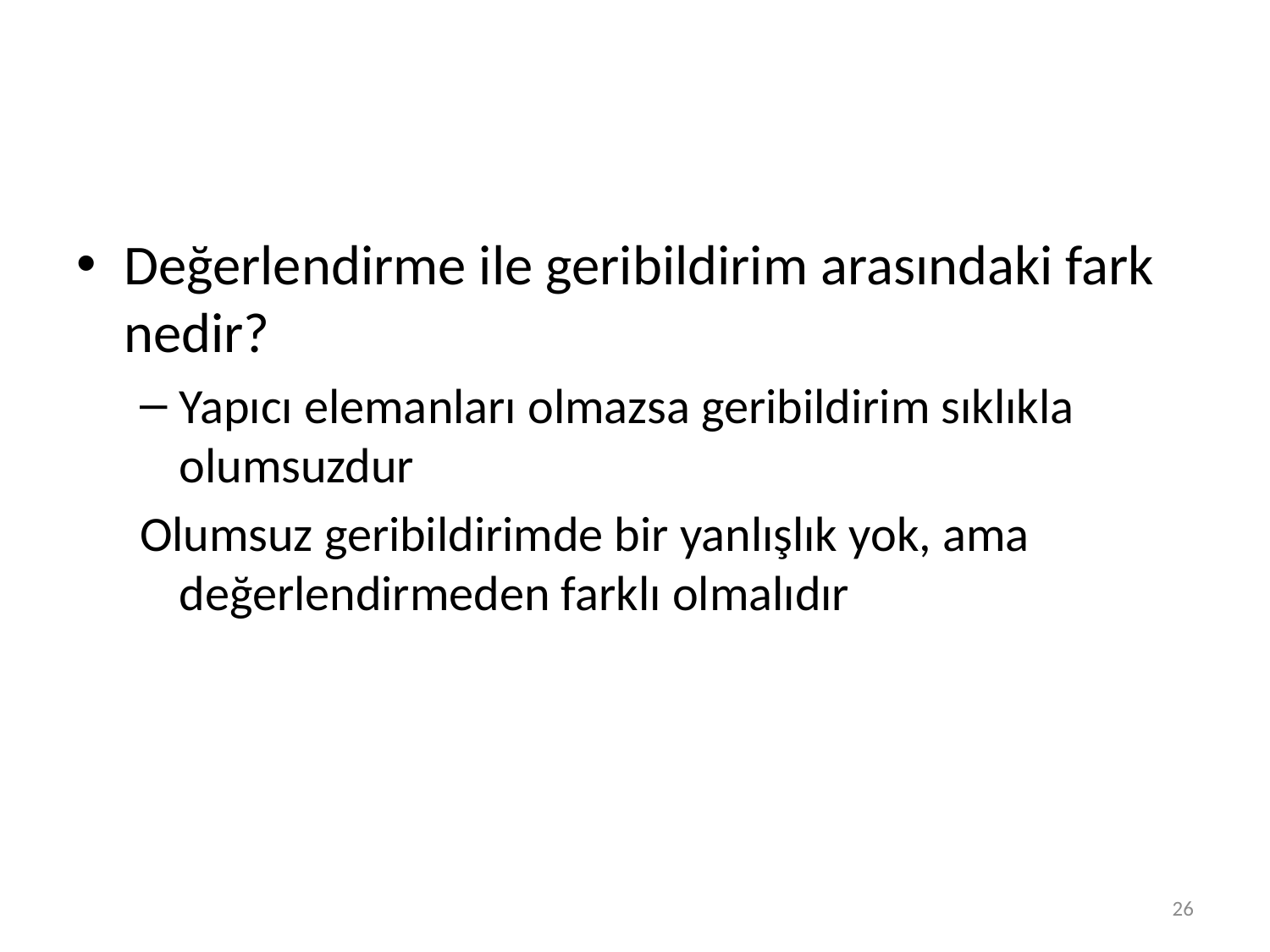

#
Değerlendirme ile geribildirim arasındaki fark nedir?
Yapıcı elemanları olmazsa geribildirim sıklıkla olumsuzdur
Olumsuz geribildirimde bir yanlışlık yok, ama değerlendirmeden farklı olmalıdır
26